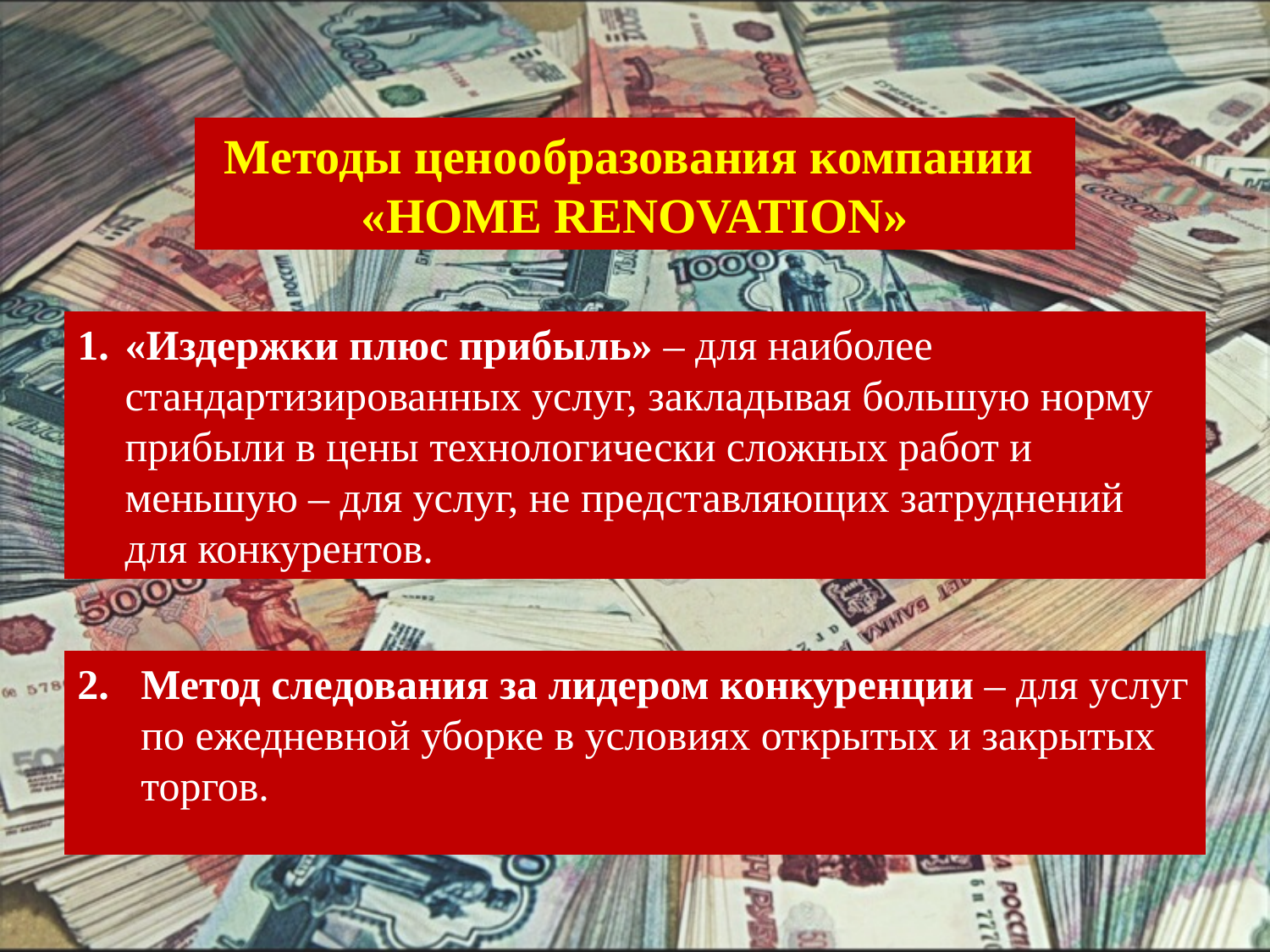

Методы ценообразования компании
«HOME RENOVATION»
«Издержки плюс прибыль» – для наиболее стандартизиро­ванных услуг, закладывая большую норму прибыли в цены тех­нологически сложных работ и меньшую – для услуг, не представ­ляющих затруднений для конкурентов.
Метод следования за лидером конкуренции – для услуг по ежедневной уборке в условиях открытых и закрытых торгов.